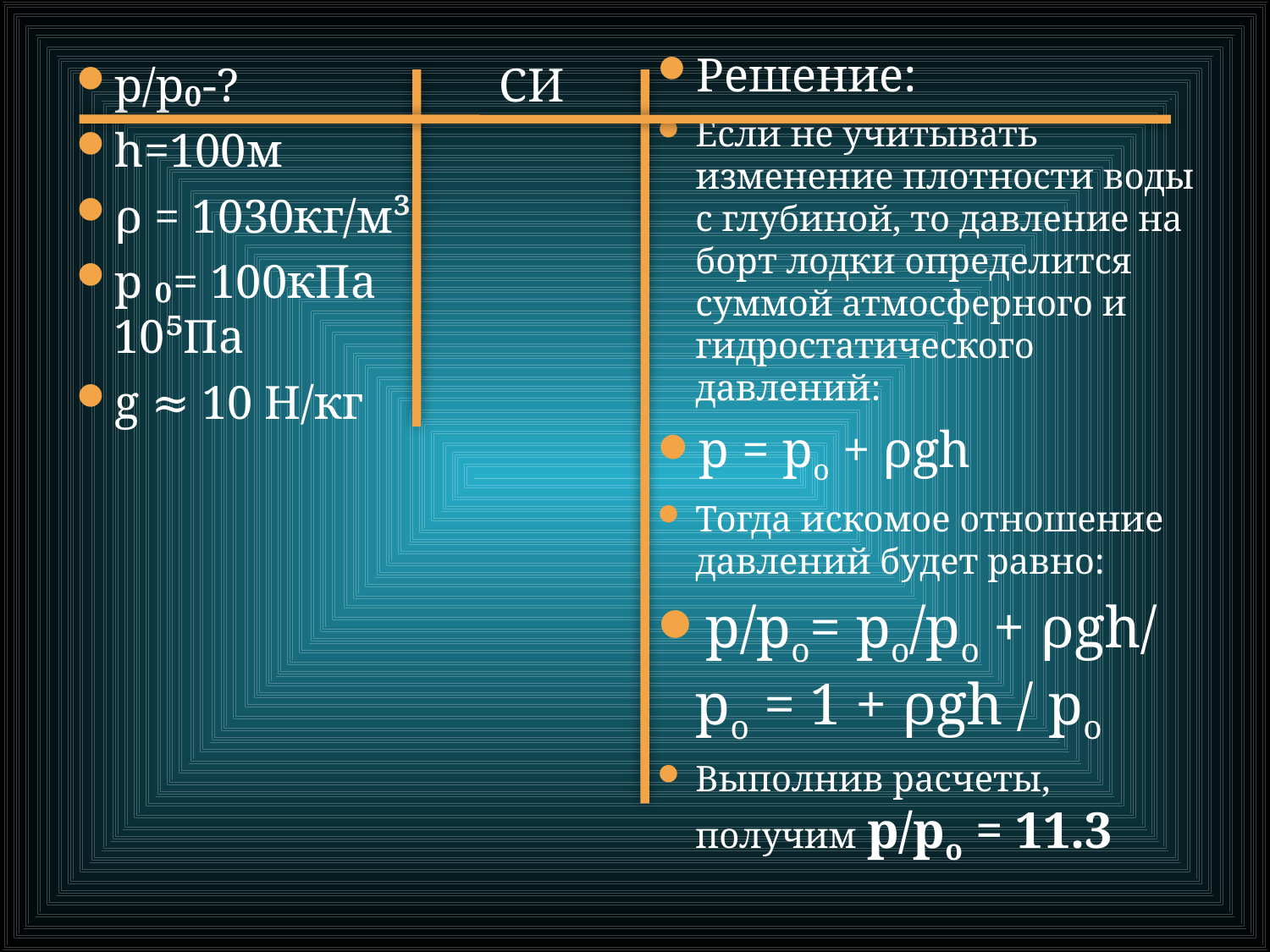

#
Решение:
Если не учитывать изменение плотности воды с глубиной, то давление на борт лодки определится суммой атмосферного и гидростатического давлений:
p = po + ρgh
Тогда искомое отношение давлений будет равно:
p/po= po/po + ρgh/ po = 1 + ρgh / po
Выполнив расчеты, получим p/po = 11.3

р/р₀-?                      СИ
h=100м
ρ = 1030кг/м³
р ₀= 100кПа          10⁵Па
g ≈ 10 Н/кг